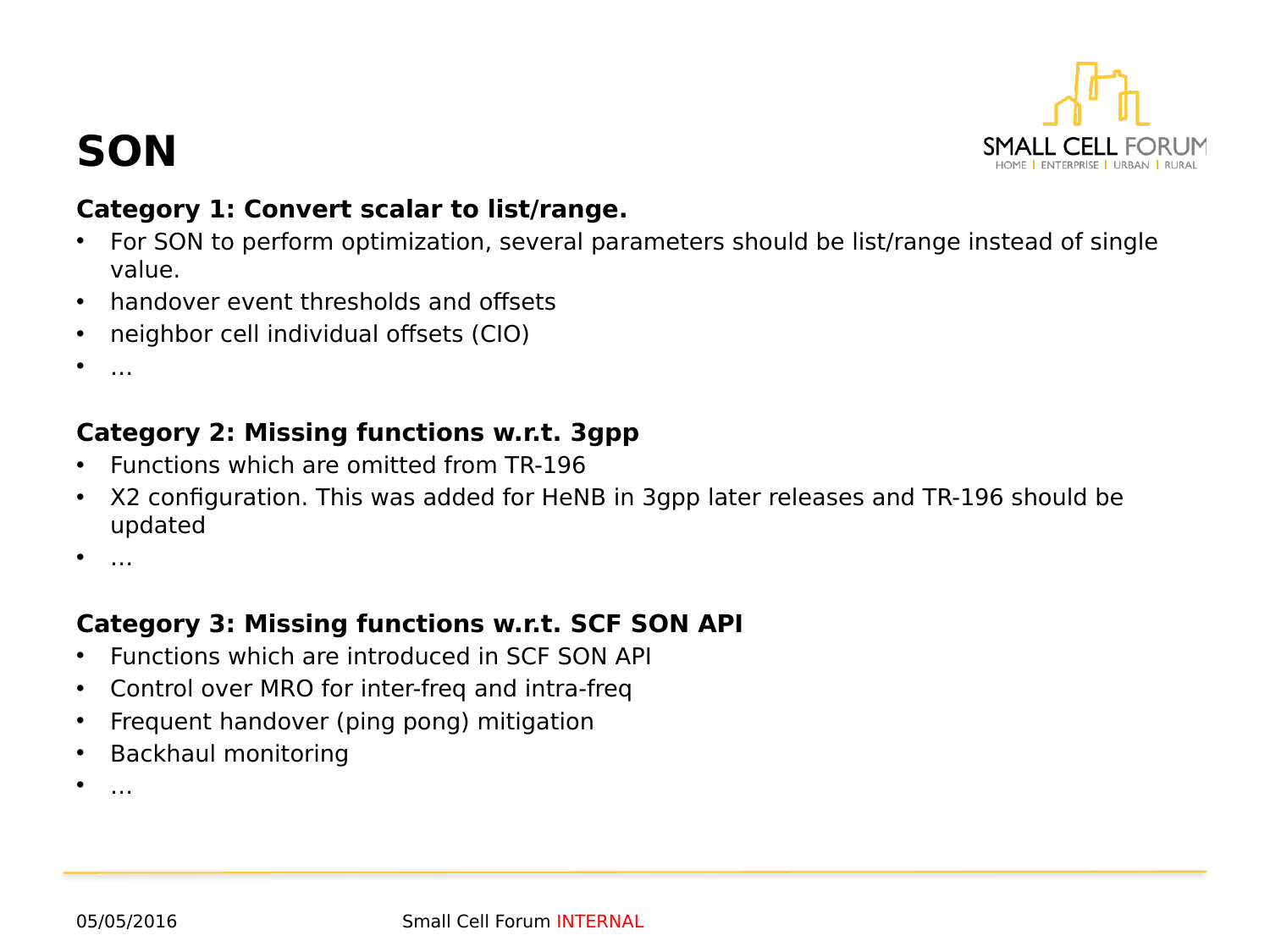

# SON
Category 1: Convert scalar to list/range.
For SON to perform optimization, several parameters should be list/range instead of single value.
handover event thresholds and offsets
neighbor cell individual offsets (CIO)
…

Category 2: Missing functions w.r.t. 3gpp
Functions which are omitted from TR-196
X2 configuration. This was added for HeNB in 3gpp later releases and TR-196 should be updated
…

Category 3: Missing functions w.r.t. SCF SON API
Functions which are introduced in SCF SON API
Control over MRO for inter-freq and intra-freq
Frequent handover (ping pong) mitigation
Backhaul monitoring
…

05/05/2016
Small Cell Forum INTERNAL